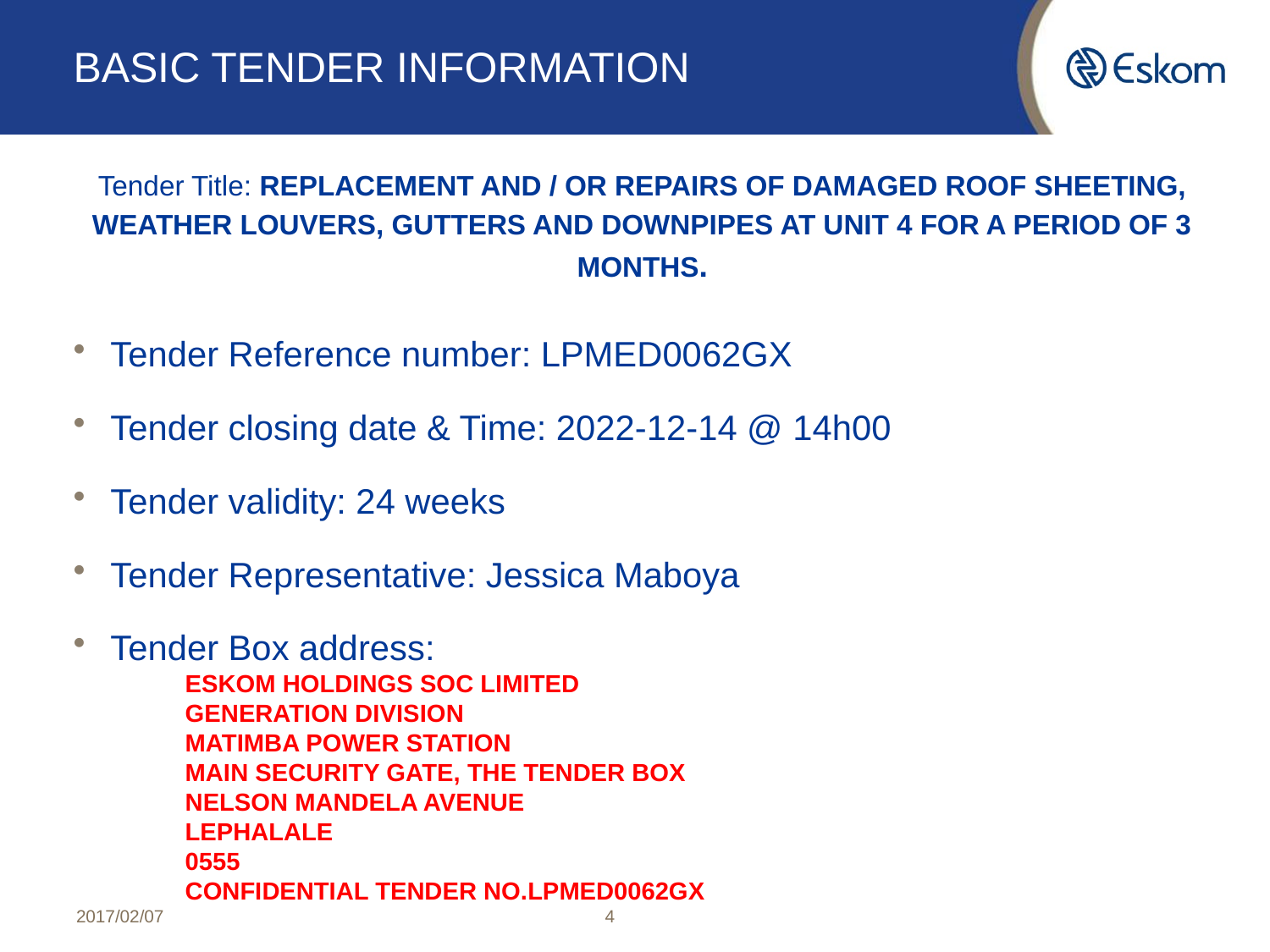

# BASIC TENDER INFORMATION
Tender Title: REPLACEMENT AND / OR REPAIRS OF DAMAGED ROOF SHEETING, WEATHER LOUVERS, GUTTERS AND DOWNPIPES AT UNIT 4 FOR A PERIOD OF 3 MONTHS.
Tender Reference number: LPMED0062GX
Tender closing date & Time: 2022-12-14 @ 14h00
Tender validity: 24 weeks
Tender Representative: Jessica Maboya
Tender Box address:
ESKOM HOLDINGS SOC LIMITED
GENERATION DIVISION
MATIMBA POWER STATION
MAIN SECURITY GATE, THE TENDER BOX
NELSON MANDELA AVENUE
LEPHALALE
0555
CONFIDENTIAL TENDER NO.LPMED0062GX

2017/02/07
4